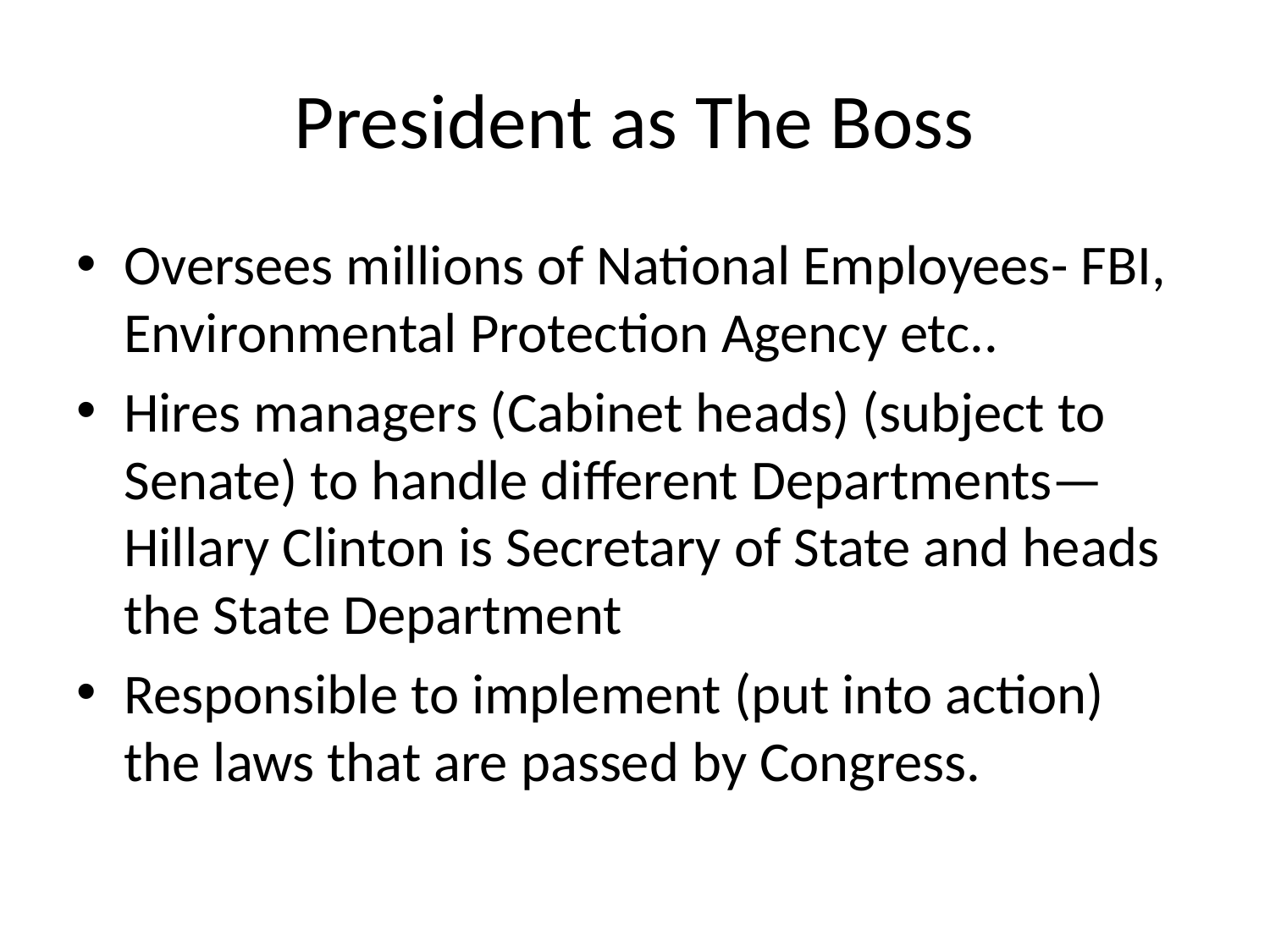

# President as The Boss
Oversees millions of National Employees- FBI, Environmental Protection Agency etc..
Hires managers (Cabinet heads) (subject to Senate) to handle different Departments—Hillary Clinton is Secretary of State and heads the State Department
Responsible to implement (put into action) the laws that are passed by Congress.